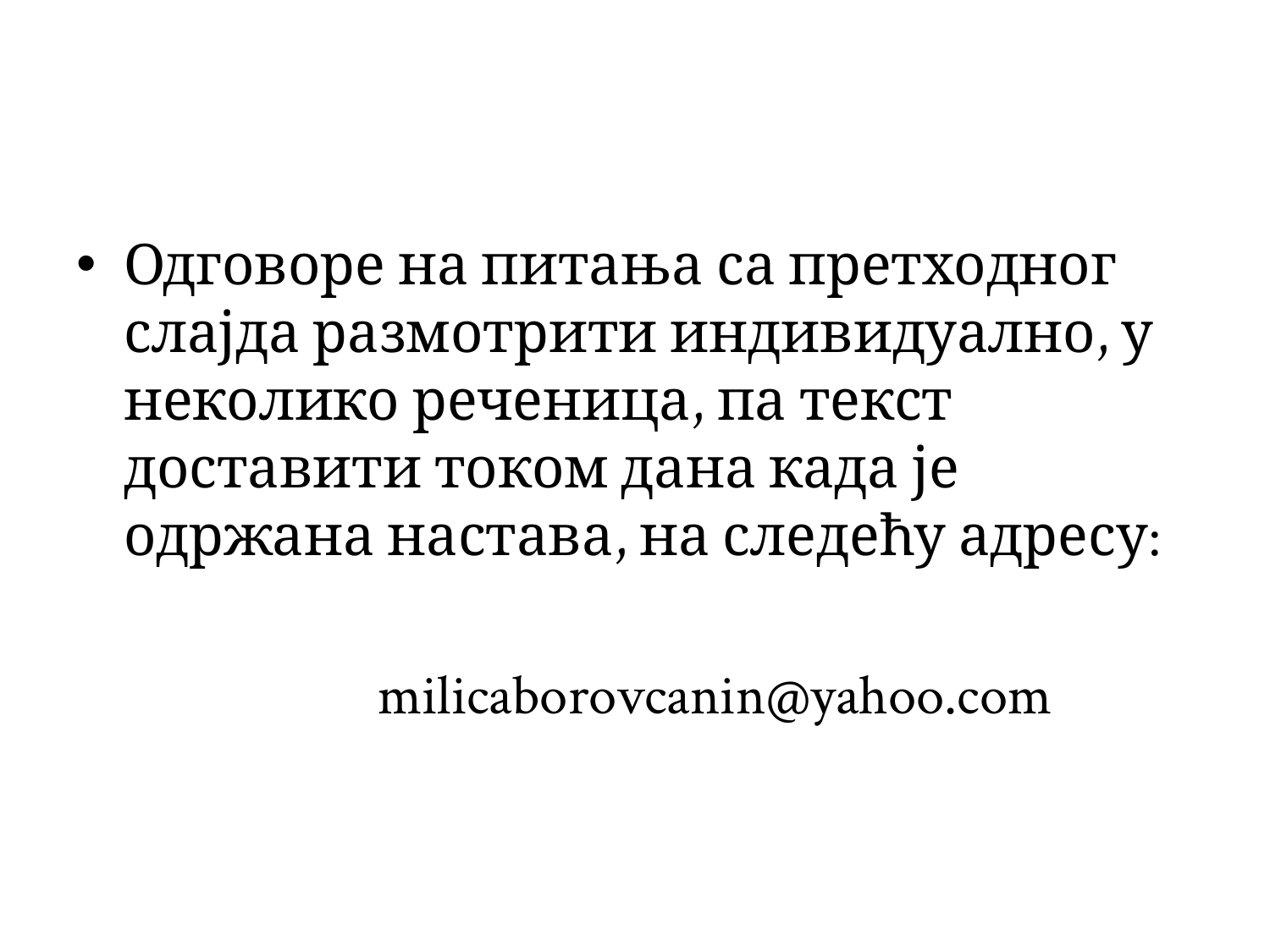

#
Одговоре на питања са претходног слајда размотрити индивидуално, у неколико реченица, па текст доставити током дана када је одржана настава, на следећу адресу:

			milicaborovcanin@yahoo.com